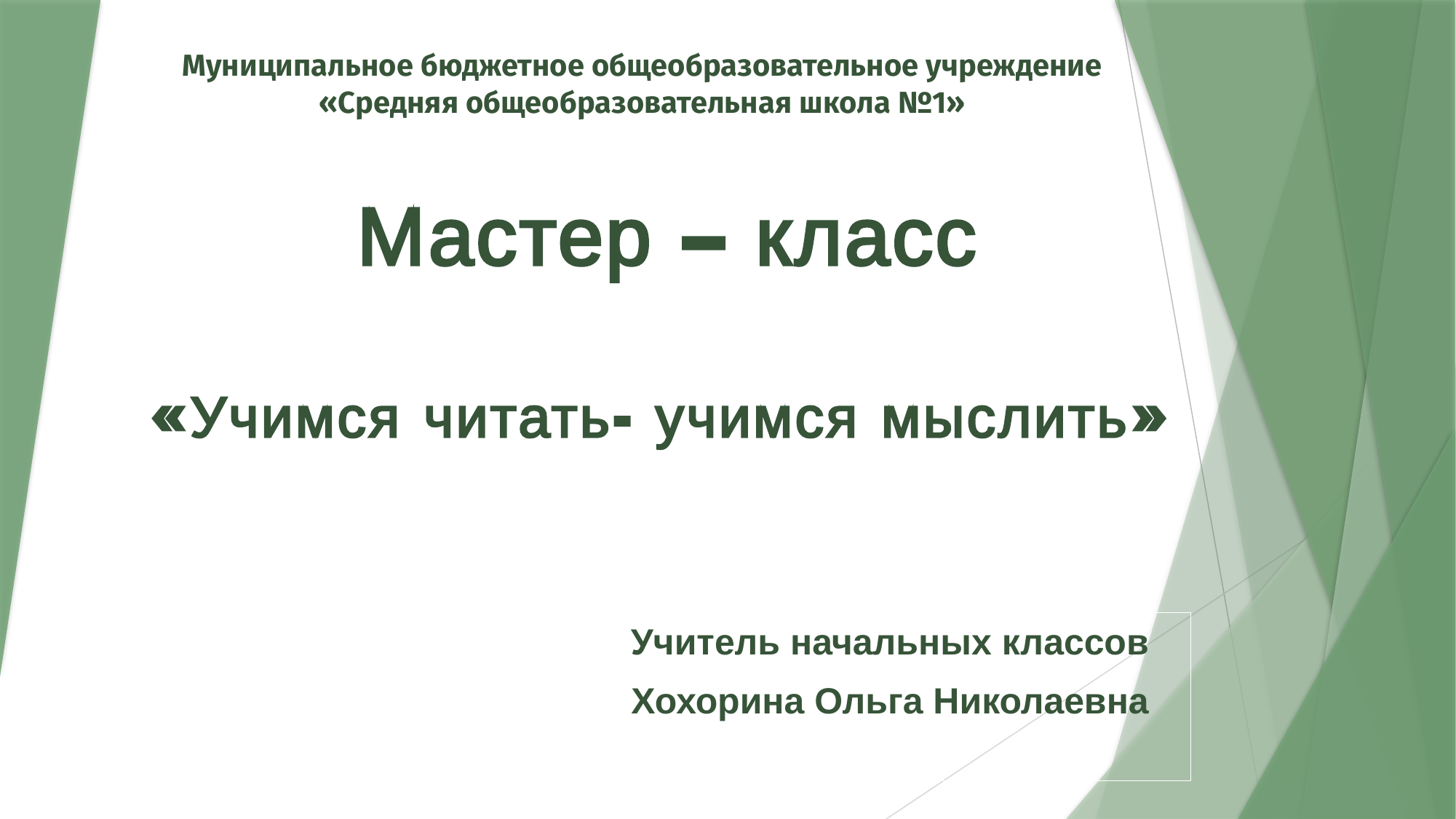

# Муниципальное бюджетное общеобразовательное учреждение «Средняя общеобразовательная школа №1»
Мастер – класс

«Учимся читать- учимся мыслить»
Учитель начальных классов
Хохорина Ольга Николаевна